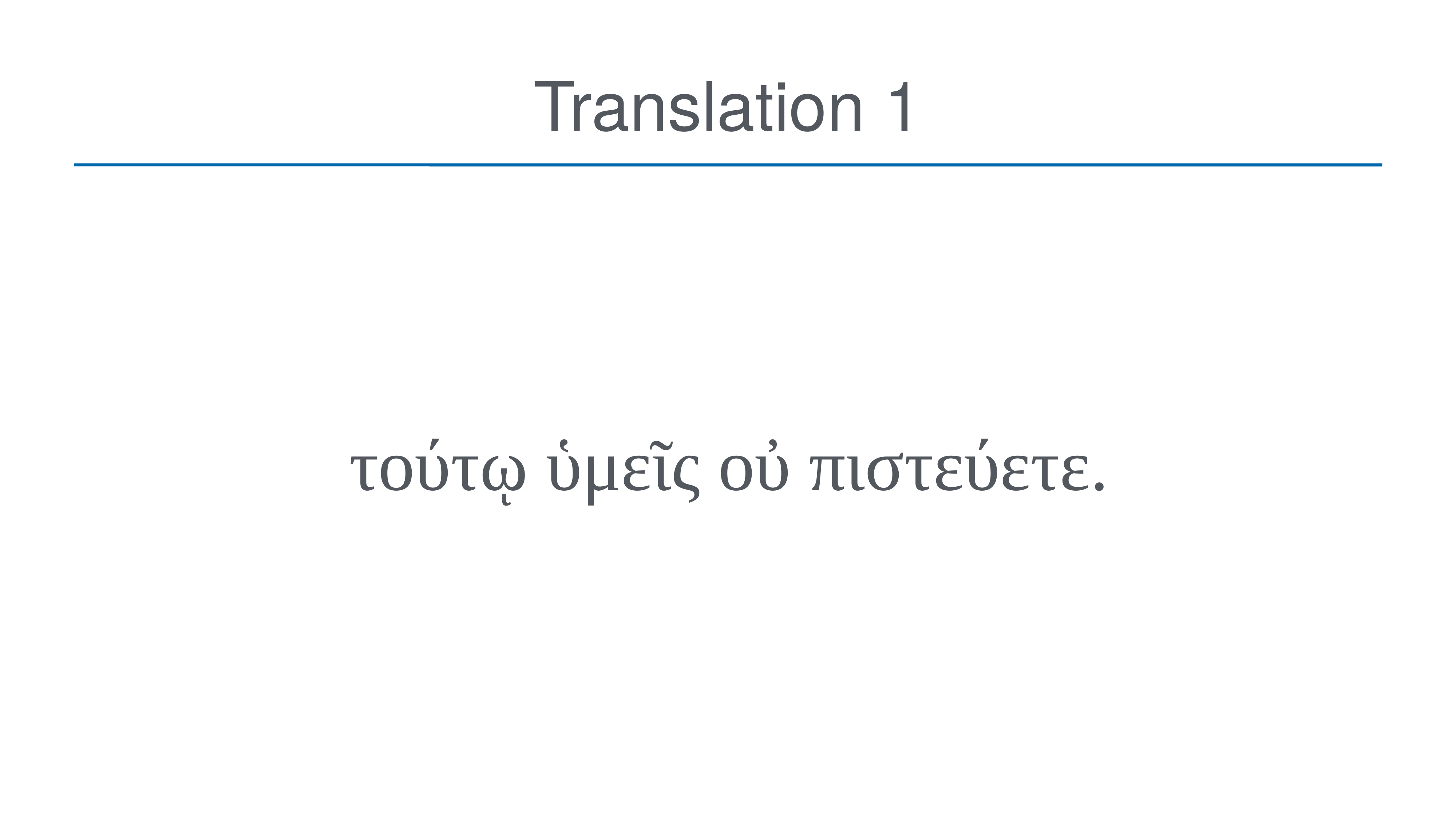

# Translation 1
τούτῳ ὑμεῖς οὐ πιστεύετε.